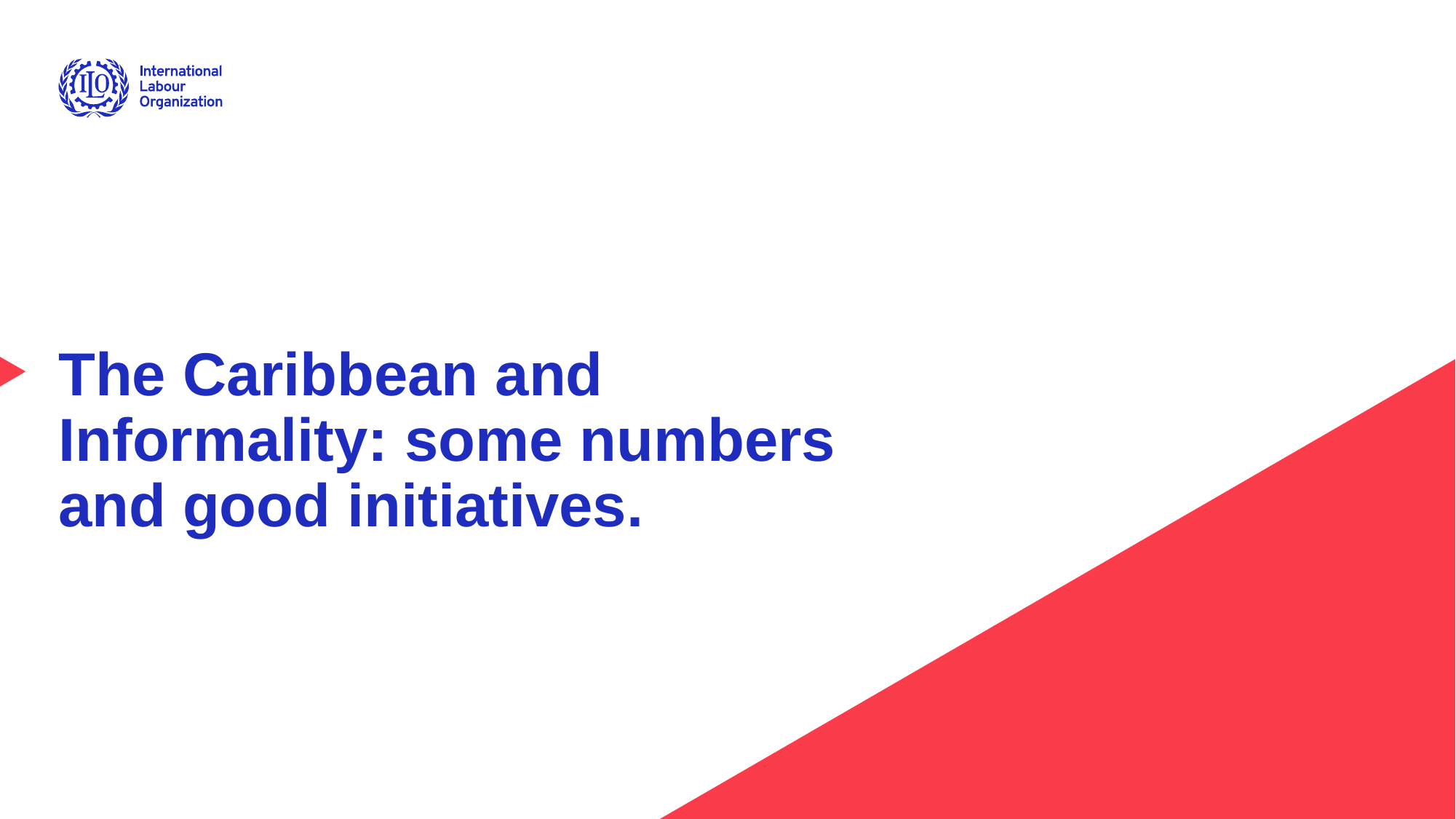

# The Caribbean and Informality: some numbers and good initiatives.
Advancing social justice, promoting decent work
Date: Monday / 01 / October / 2019
21